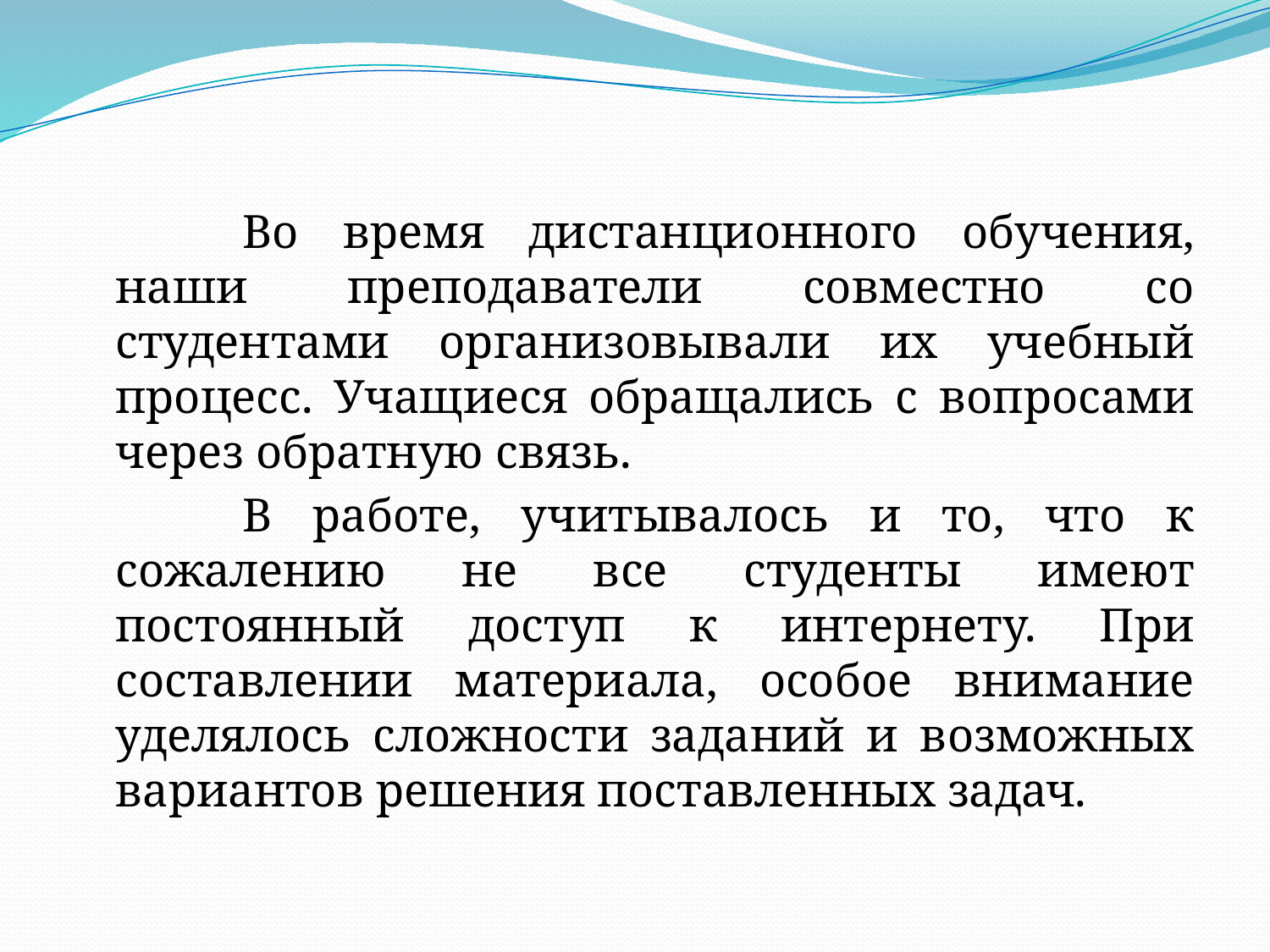

Во время дистанционного обучения, наши преподаватели совместно со студентами организовывали их учебный процесс. Учащиеся обращались с вопросами через обратную связь.
		В работе, учитывалось и то, что к сожалению не все студенты имеют постоянный доступ к интернету. При составлении материала, особое внимание уделялось сложности заданий и возможных вариантов решения поставленных задач.